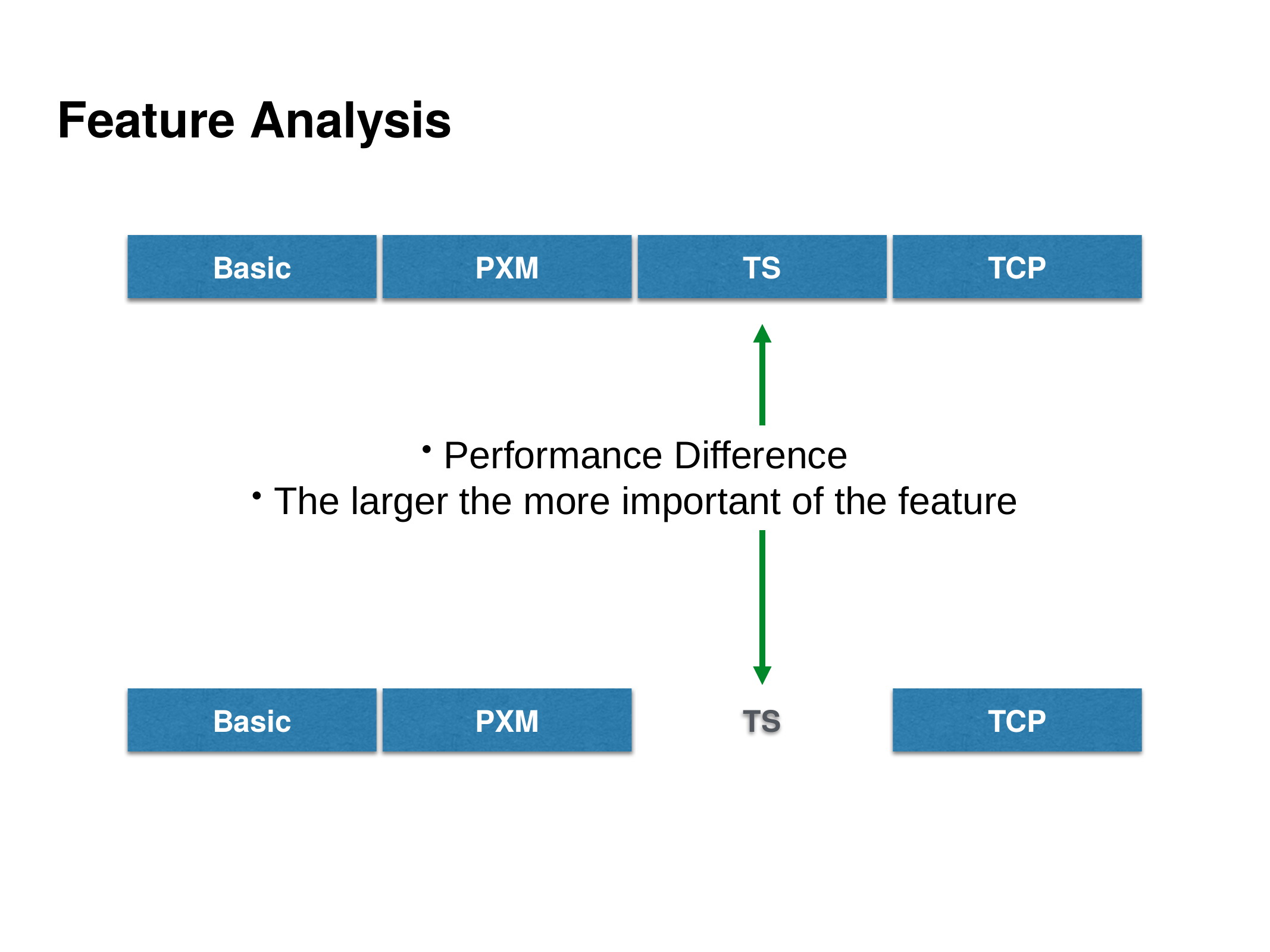

# Feature Analysis
Basic
PXM
TS
TCP

Performance Difference
The larger the more important of the feature

Basic
PXM
TS
TCP
174